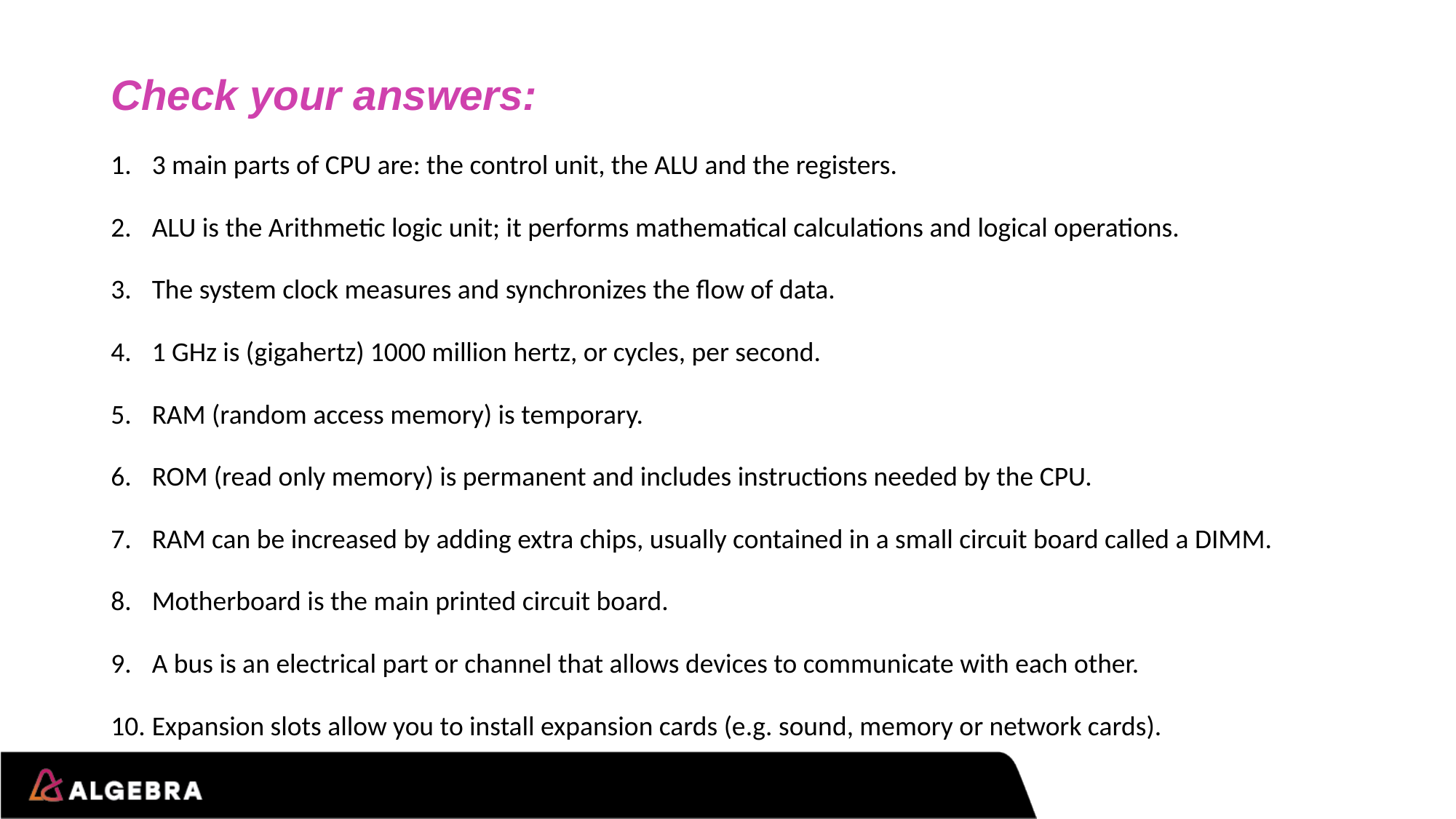

# Check your answers:
3 main parts of CPU are: the control unit, the ALU and the registers.
ALU is the Arithmetic logic unit; it performs mathematical calculations and logical operations.
The system clock measures and synchronizes the flow of data.
1 GHz is (gigahertz) 1000 million hertz, or cycles, per second.
RAM (random access memory) is temporary.
ROM (read only memory) is permanent and includes instructions needed by the CPU.
RAM can be increased by adding extra chips, usually contained in a small circuit board called a DIMM.
Motherboard is the main printed circuit board.
A bus is an electrical part or channel that allows devices to communicate with each other.
Expansion slots allow you to install expansion cards (e.g. sound, memory or network cards).